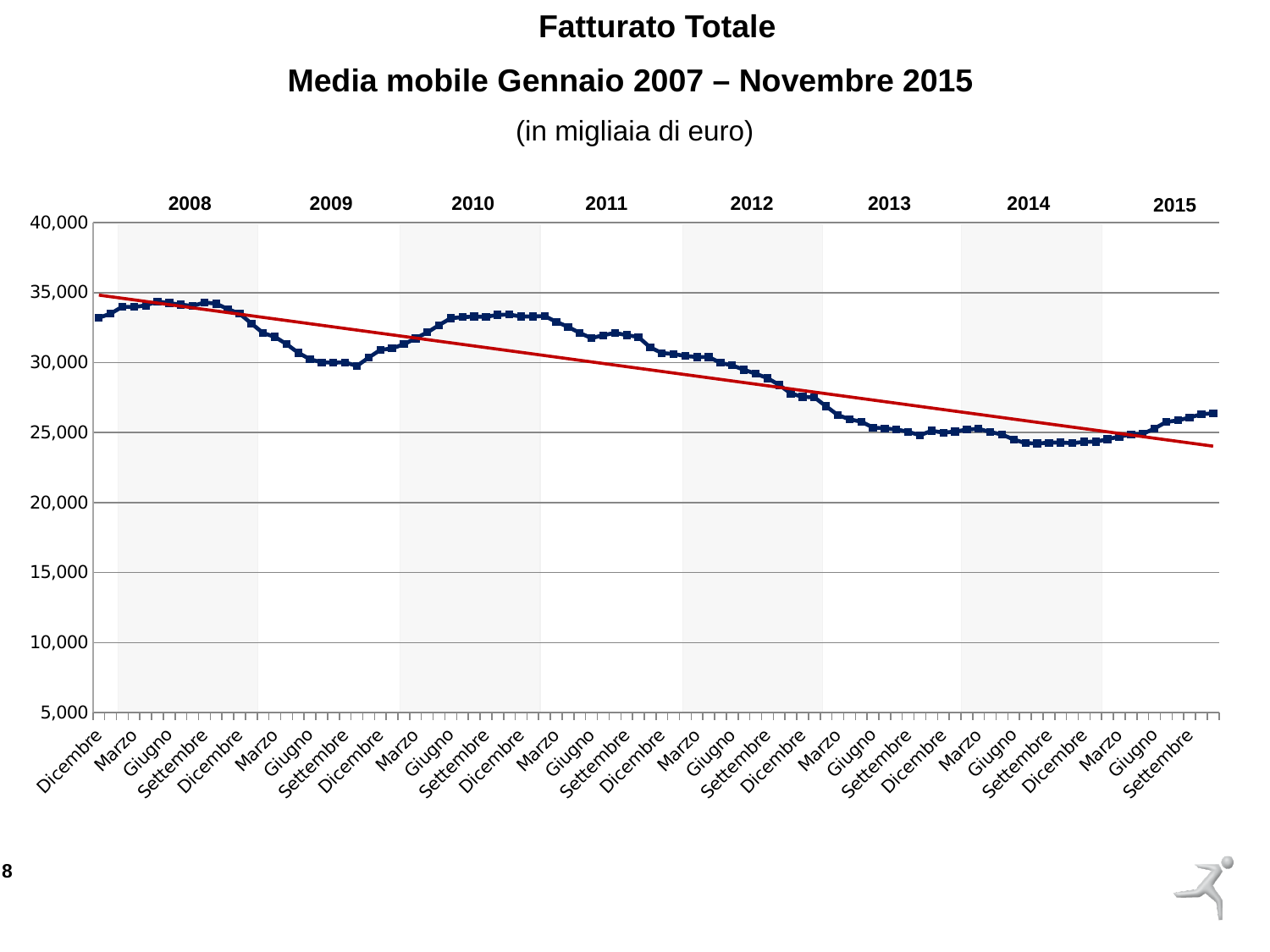

Fatturato Totale
Media mobile Gennaio 2007 – Novembre 2015
(in migliaia di euro)
2008
2009
2010
2011
2012
2013
2014
2015

### Chart

| Category | Dicembre Gennaio Febbraio Marzo Aprile Maggio Giugno Luglio Agosto Settembre Ottobre Novembre Dicembre Gennaio Febbraio Marzo Aprile Maggio Giugno Luglio Agosto Settembre Ottobre Novembre Dicembre Gennaio Febbraio Marzo Aprile Maggio Giugno Luglio Agosto  |
|---|---|
| Dicembre | 33204.5 |
| Gennaio | 33493.833333333336 |
| Febbraio | 33990.666666666664 |
| Marzo | 33968.833333333336 |
| Aprile | 34086.583333333336 |
| Maggio | 34364.166666666664 |
| Giugno | 34250.666666666664 |
| Luglio | 34136.25 |
| Agosto | 34045.75 |
| Settembre | 34293.416666666664 |
| Ottobre | 34210.666666666664 |
| Novembre | 33820.583333333336 |
| Dicembre | 33496.583333333336 |
| Gennaio | 32798.083333333336 |
| Febbraio | 32112.833333333332 |
| Marzo | 31840.916666666668 |
| Aprile | 31321.833333333332 |
| Maggio | 30701.333333333332 |
| Giugno | 30242.25 |
| Luglio | 30013.333333333332 |
| Agosto | 29997.25 |
| Settembre | 30013.416666666668 |
| Ottobre | 29759.583333333332 |
| Novembre | 30354.25 |
| Dicembre | 30904.083333333332 |
| Gennaio | 31011.0 |
| Febbraio | 31309.25 |
| Marzo | 31728.583333333332 |
| Aprile | 32157.75 |
| Maggio | 32675.833333333332 |
| Giugno | 33167.083333333336 |
| Luglio | 33248.0 |
| Agosto | 33286.333333333336 |
| Settembre | 33271.75 |
| Ottobre | 33409.5 |
| Novembre | 33432.166666666664 |
| Dicembre | 33288.0 |
| Gennaio | 33296.833333333336 |
| Febbraio | 33326.166666666664 |
| Marzo | 32916.916666666664 |
| Aprile | 32554.666666666668 |
| Maggio | 32114.833333333332 |
| Giugno | 31745.0 |
| Luglio | 31954.5 |
| Agosto | 32118.416666666668 |
| Settembre | 31961.25 |
| Ottobre | 31828.833333333332 |
| Novembre | 31091.833333333332 |
| Dicembre | 30683.0 |
| Gennaio | 30612.0 |
| Febbraio | 30473.75 |
| Marzo | 30399.333333333332 |
| Aprile | 30400.916666666668 |
| Maggio | 29981.583333333332 |
| Giugno | 29800.0 |
| Luglio | 29488.0 |
| Agosto | 29207.916666666668 |
| Settembre | 28890.5 |
| Ottobre | 28405.5 |
| Novembre | 27792.75 |
| Dicembre | 27557.5 |
| Gennaio | 27522.25 |
| Febbraio | 26877.5 |
| Marzo | 26256.25 |
| Aprile | 25946.583333333332 |
| Maggio | 25780.5 |
| Giugno | 25361.666666666668 |
| Luglio | 25297.25 |
| Agosto | 25227.416666666668 |
| Settembre | 25058.666666666668 |
| Ottobre | 24809.583333333332 |
| Novembre | 25127.5 |
| Dicembre | 24997.5 |
| Gennaio | 25068.333333333332 |
| Febbraio | 25218.0 |
| Marzo | 25269.916666666668 |
| Aprile | 25039.083333333332 |
| Maggio | 24865.333333333332 |
| Giugno | 24501.833333333332 |
| Luglio | 24246.916666666668 |
| Agosto | 24222.583333333332 |
| Settembre | 24274.916666666668 |
| Ottobre | 24289.916666666668 |
| Novembre | 24242.916666666668 |
| Dicembre | 24336.916666666668 |
| Gennaio | 24347.833333333332 |
| Febbraio | 24531.666666666668 |
| Marzo | 24708.5 |
| Aprile | 24874.25 |
| Maggio | 24907.416666666668 |
| Giugno | 25289.083333333332 |
| Luglio | 25760.166666666668 |
| Agosto | 25872.583333333332 |
| Settembre | 26078.333333333332 |
| Ottobre | 26315.833333333332 |
| Novembre | 26376.166666666668 |